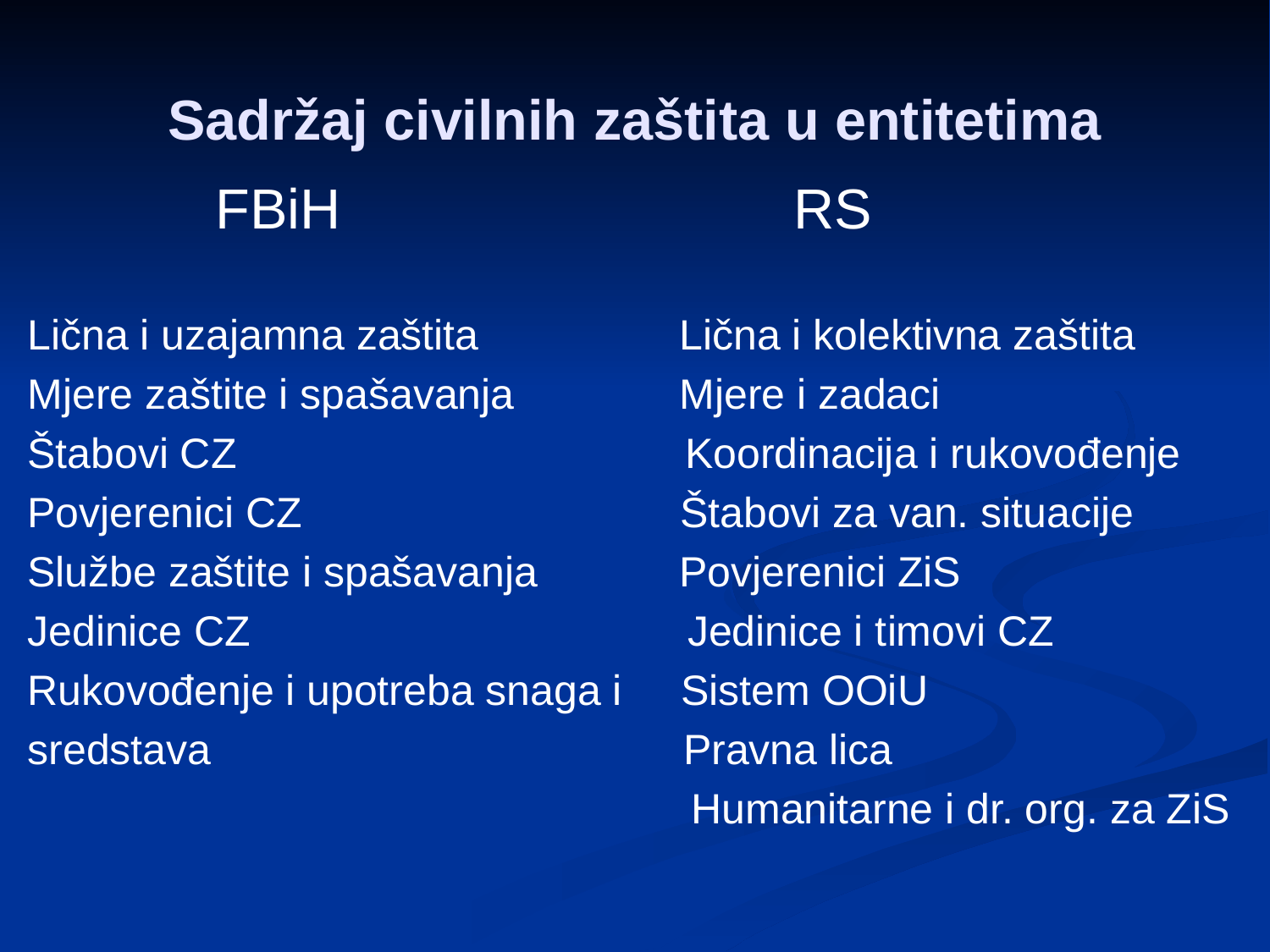

# Sadržaj civilnih zaštita u entitetima
            FBiH                             RS

Lična i uzajamna zaštita                 Lična i kolektivna zaštita
Mjere zaštite i spašavanja              Mjere i zadaci
Štabovi CZ                                      Koordinacija i rukovođenje
Povjerenici CZ                                Štabovi za van. situacije
Službe zaštite i spašavanja            Povjerenici ZiS
Jedinice CZ                                     Jedinice i timovi CZ
Rukovođenje i upotreba snaga i     Sistem OOiU
sredstava                                        Pravna lica
                                                        Humanitarne i dr. org. za ZiS